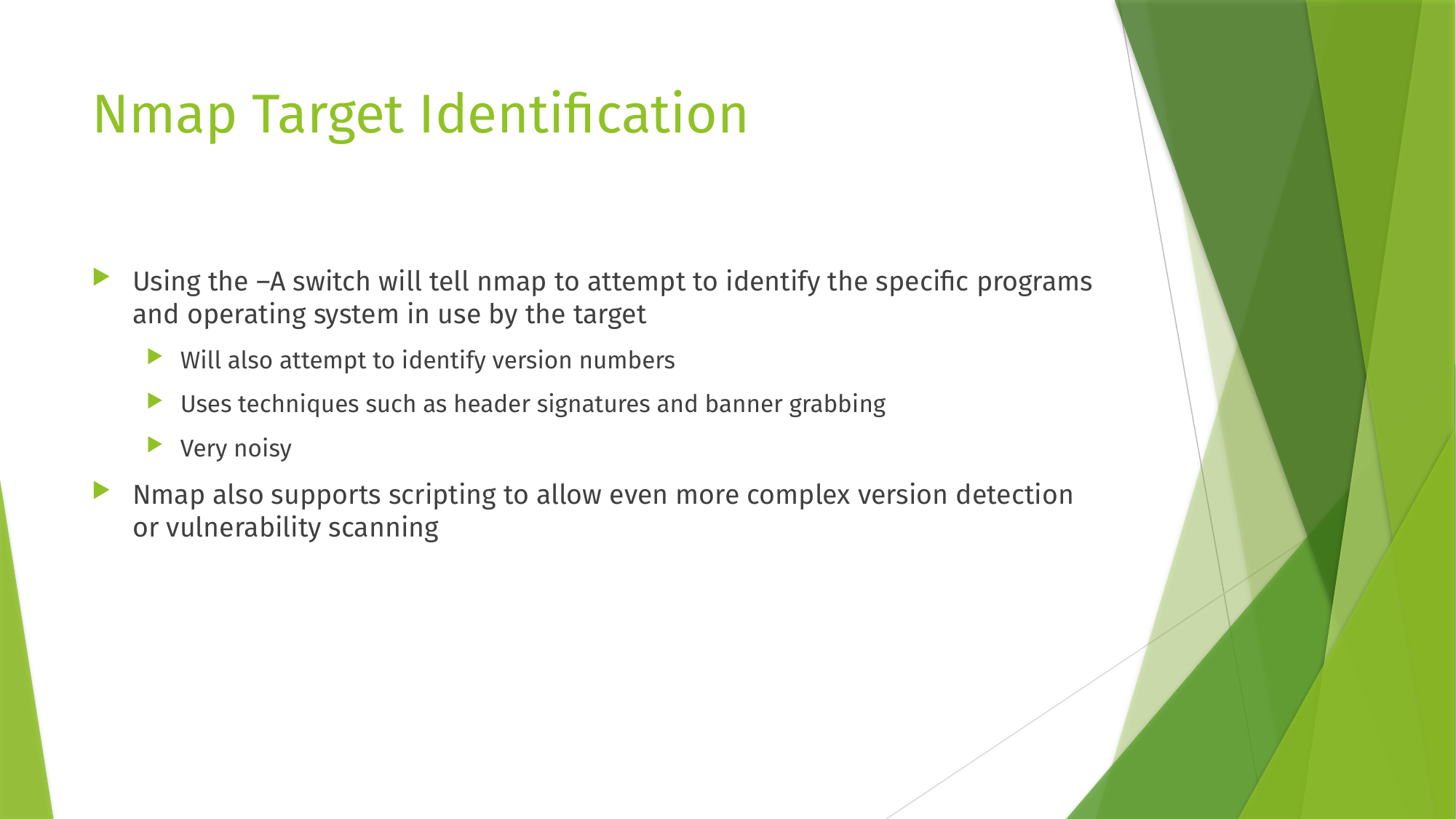

# Nmap Target Identification
Using the –A switch will tell nmap to attempt to identify the specific programs and operating system in use by the target
Will also attempt to identify version numbers
Uses techniques such as header signatures and banner grabbing
Very noisy
Nmap also supports scripting to allow even more complex version detection or vulnerability scanning